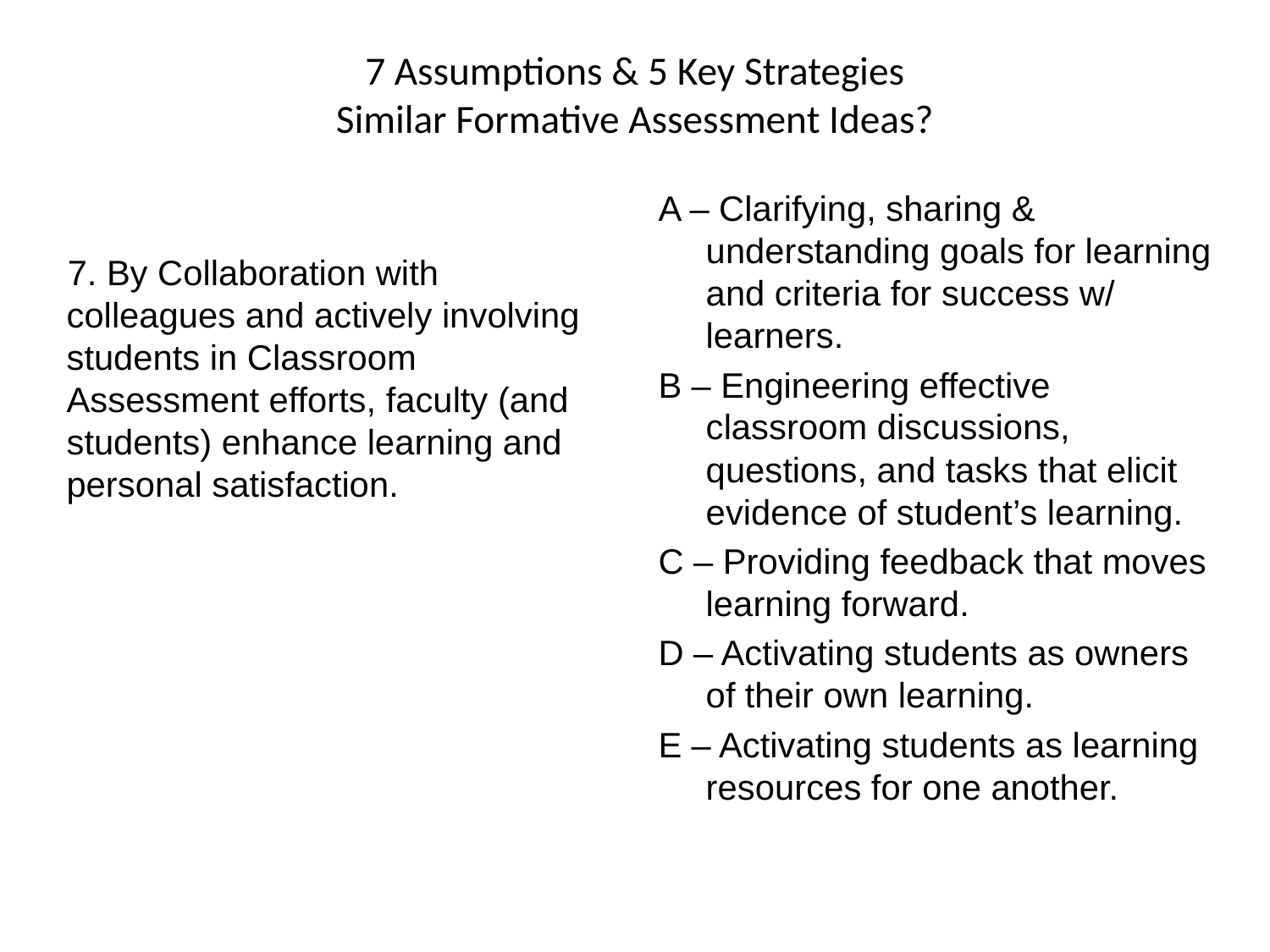

# 7 Assumptions & 5 Key Strategies Similar Formative Assessment Ideas?
A – Clarifying, sharing & understanding goals for learning and criteria for success w/ learners.
B – Engineering effective classroom discussions, questions, and tasks that elicit evidence of student’s learning.
C – Providing feedback that moves learning forward.
D – Activating students as owners of their own learning.
E – Activating students as learning resources for one another.

 By Collaboration with colleagues and actively involving students in Classroom Assessment efforts, faculty (and students) enhance learning and personal satisfaction.